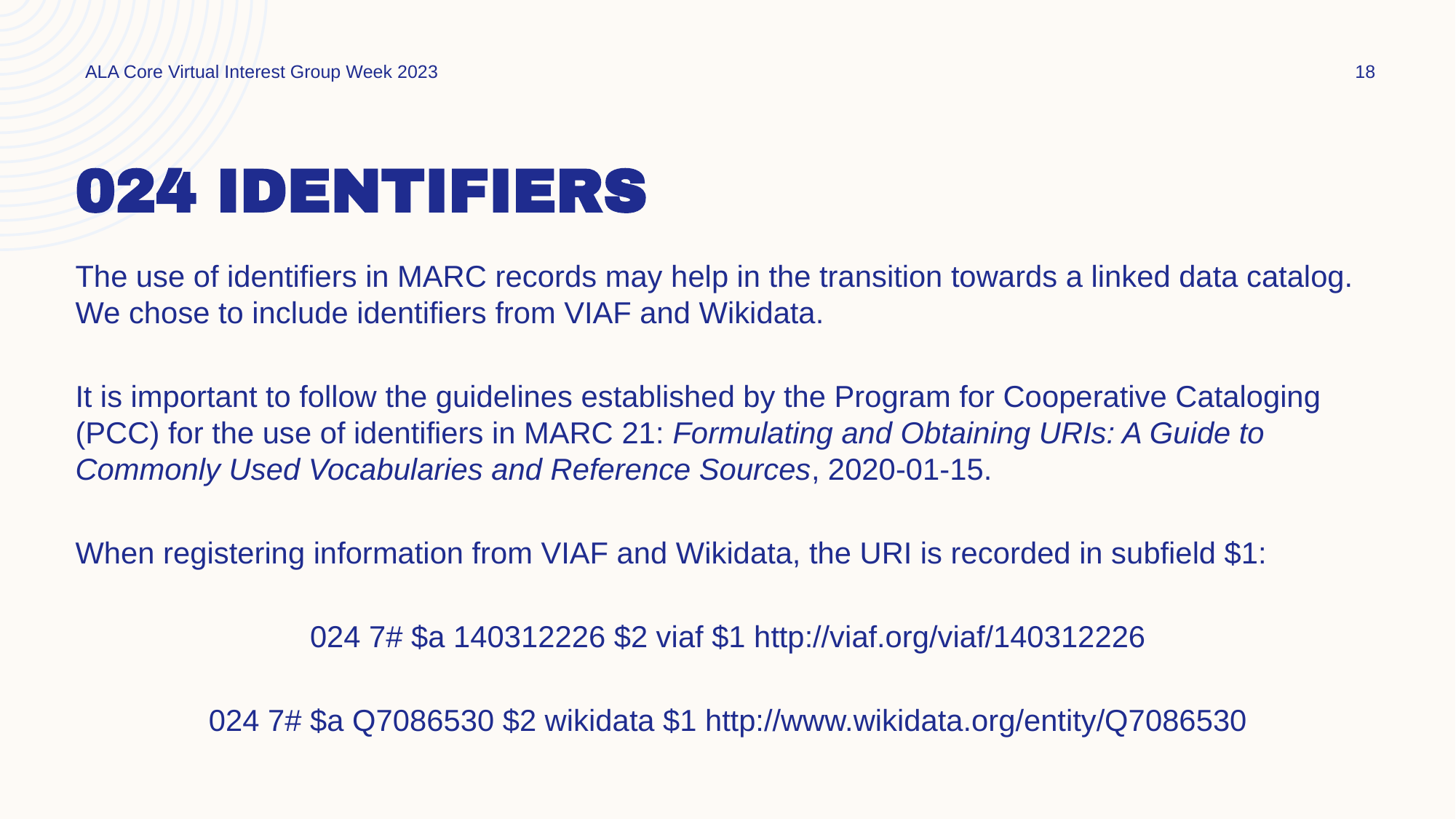

ALA Core Virtual Interest Group Week 2023
18
# 024 Identifiers
The use of identifiers in MARC records may help in the transition towards a linked data catalog. We chose to include identifiers from VIAF and Wikidata.

It is important to follow the guidelines established by the Program for Cooperative Cataloging (PCC) for the use of identifiers in MARC 21: Formulating and Obtaining URIs: A Guide to Commonly Used Vocabularies and Reference Sources, 2020-01-15.

When registering information from VIAF and Wikidata, the URI is recorded in subfield $1:

024 7# $a 140312226 $2 viaf $1 http://viaf.org/viaf/140312226

024 7# $a Q7086530 $2 wikidata $1 http://www.wikidata.org/entity/Q7086530